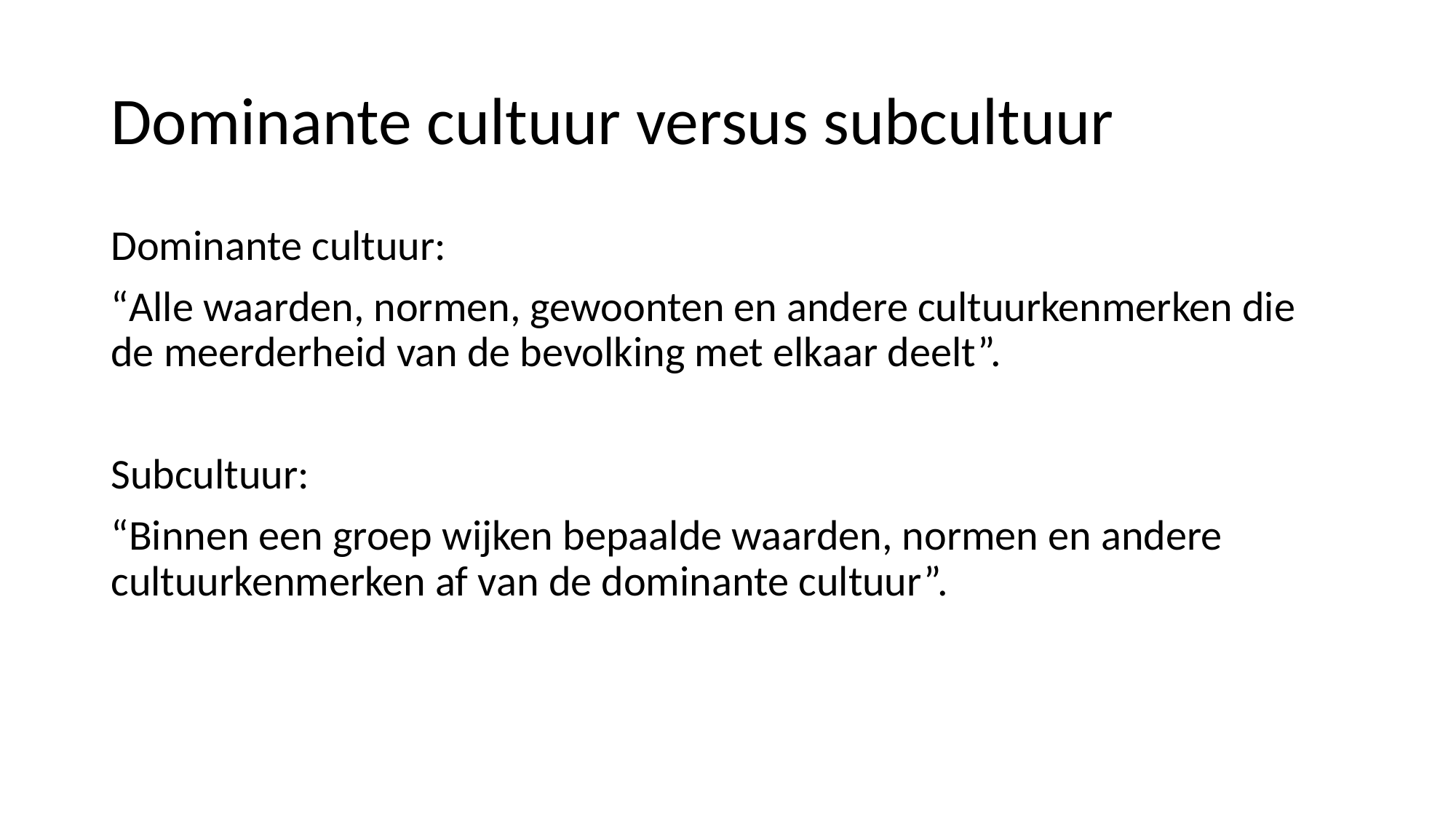

# Dominante cultuur versus subcultuur
Dominante cultuur:
“Alle waarden, normen, gewoonten en andere cultuurkenmerken die de meerderheid van de bevolking met elkaar deelt”.

Subcultuur:
“Binnen een groep wijken bepaalde waarden, normen en andere cultuurkenmerken af van de dominante cultuur”.